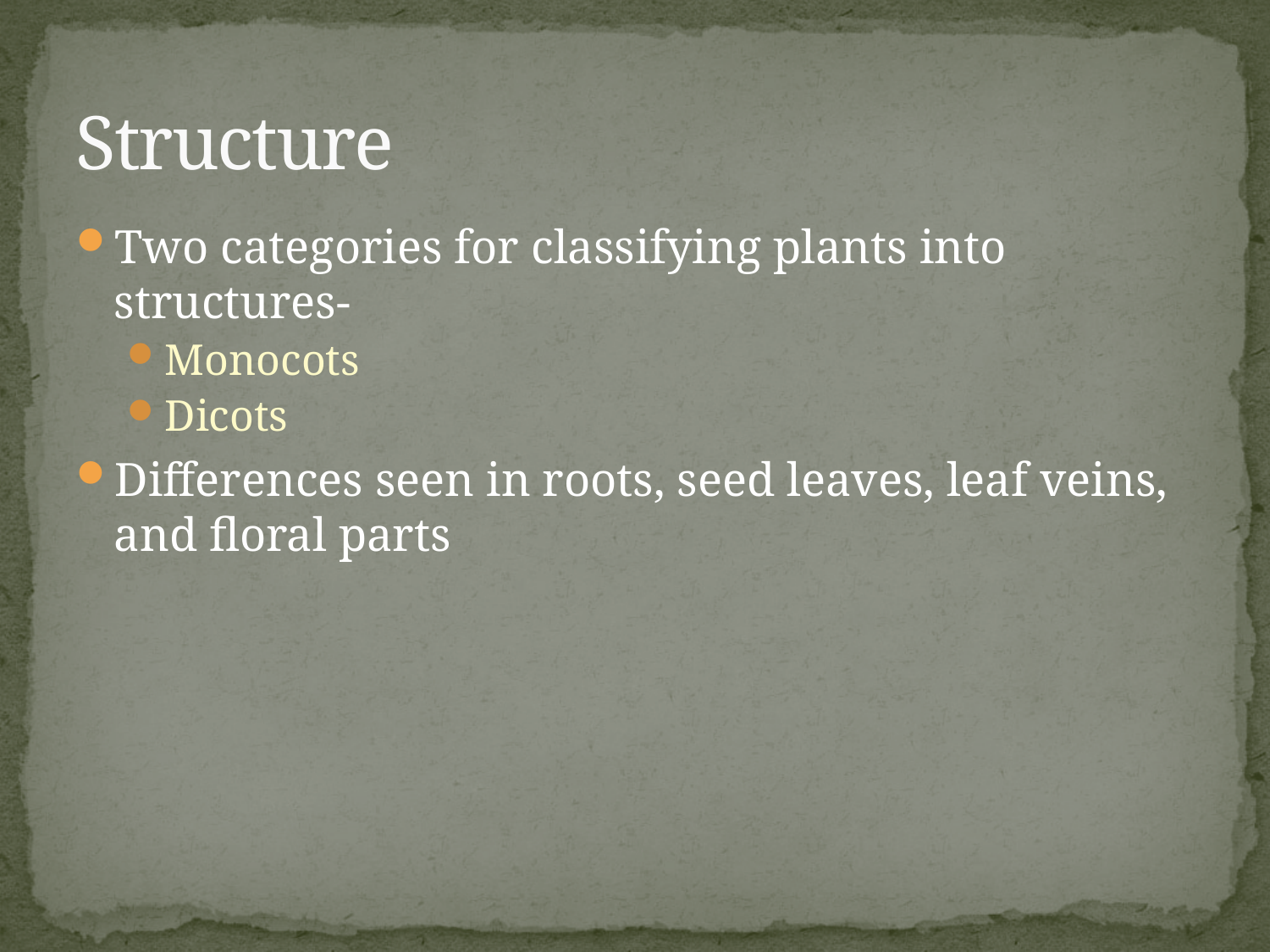

# Structure
Two categories for classifying plants into structures-
Monocots
Dicots
Differences seen in roots, seed leaves, leaf veins, and floral parts